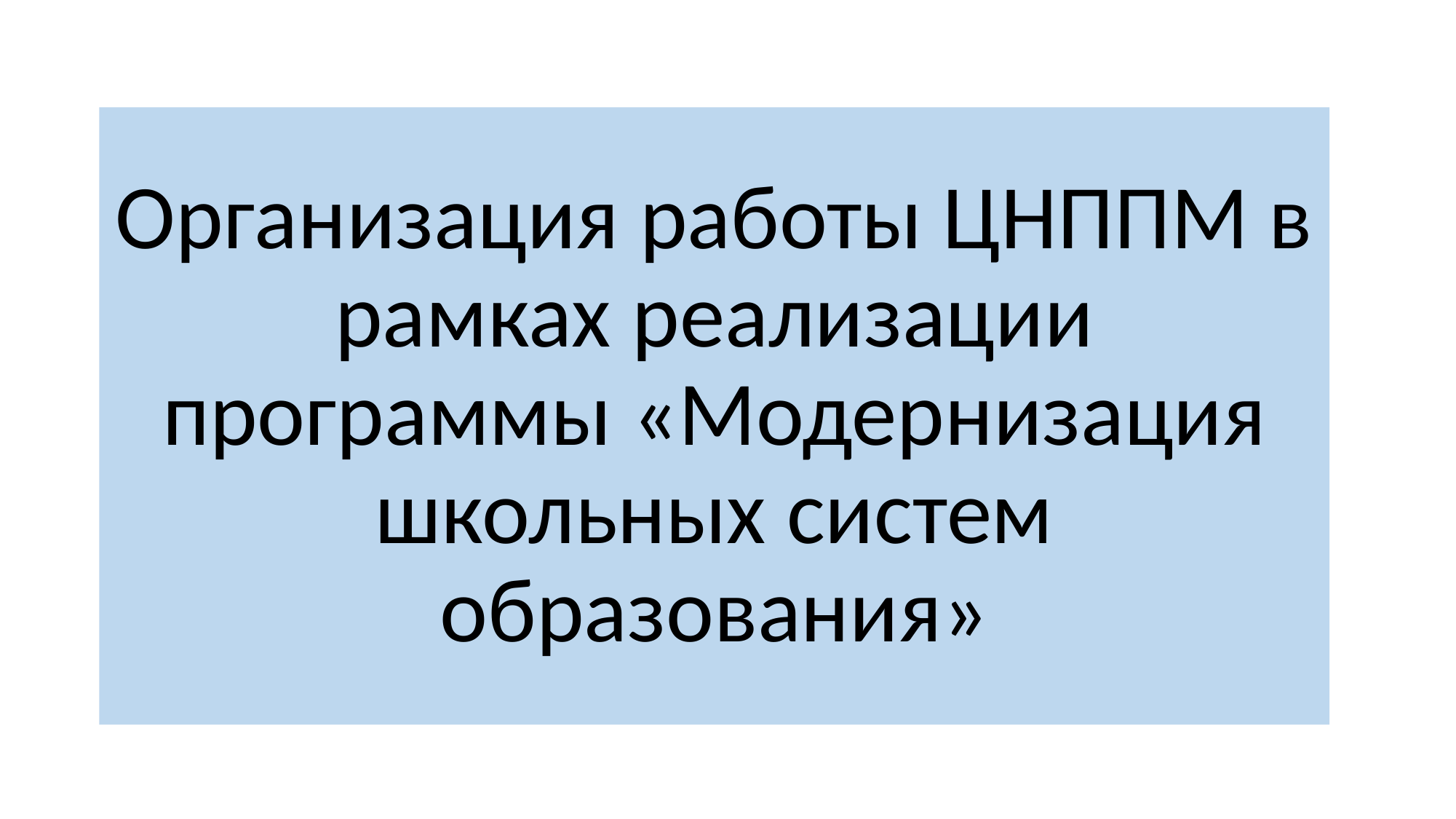

# Организация работы ЦНППМ в рамках реализации программы «Модернизация школьных систем образования»